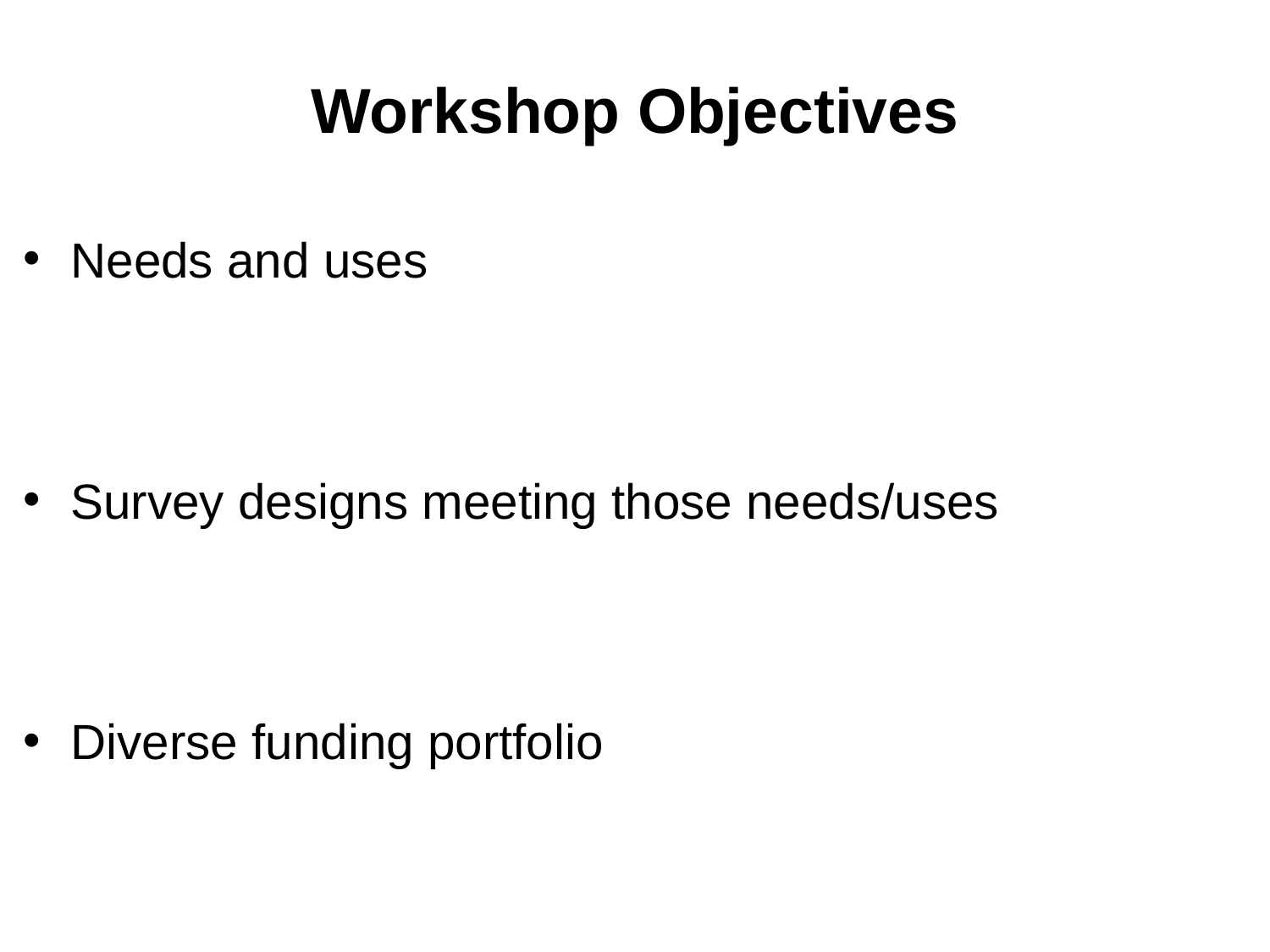

Workshop Objectives
Needs and uses

Survey designs meeting those needs/uses

Diverse funding portfolio